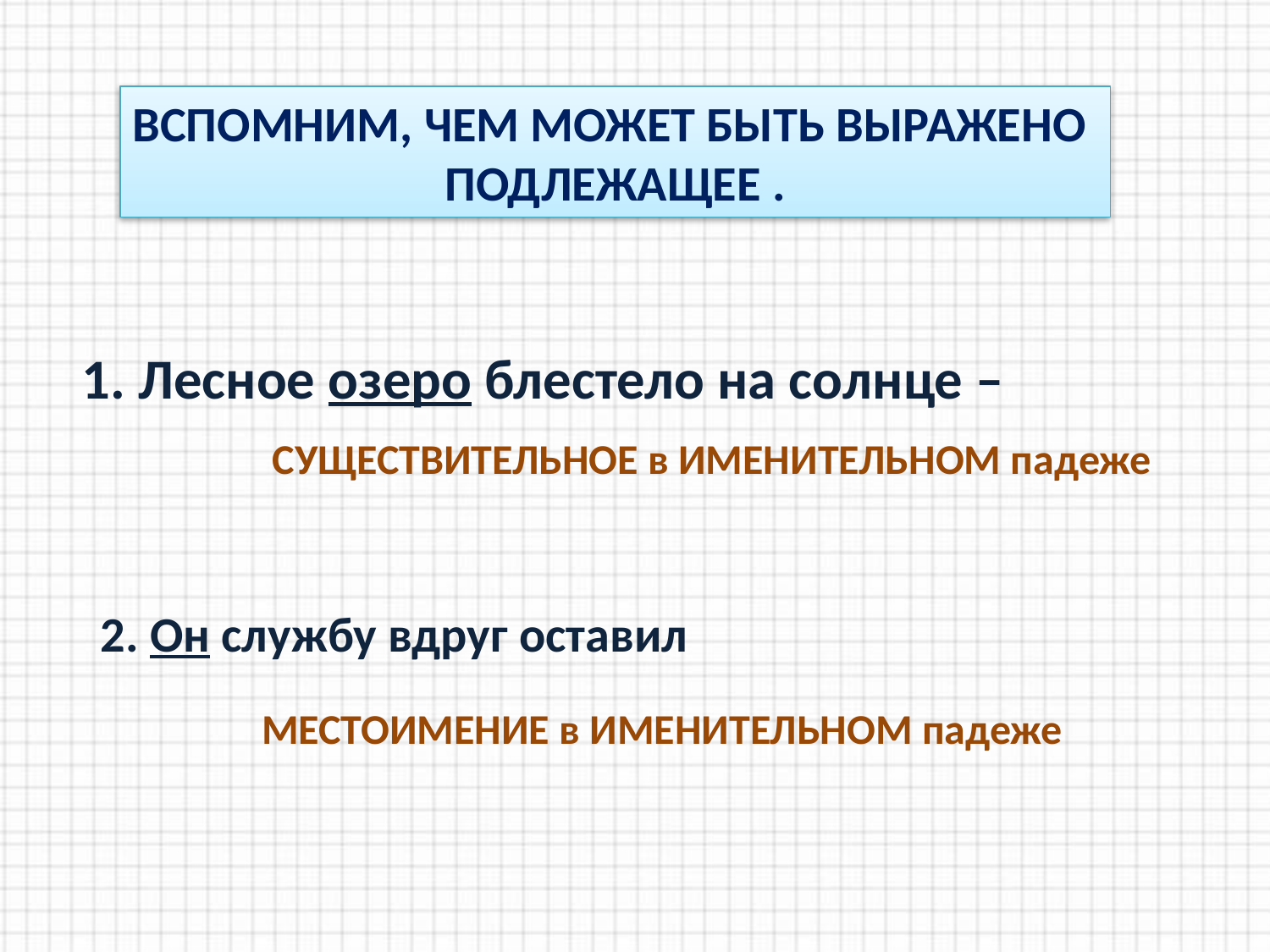

Вспомним, чем может быть выражено
подлежащее .
1. Лесное озеро блестело на солнце –
СУЩЕСТВИТЕЛЬНОЕ в ИМЕНИТЕЛЬНОМ падеже

2. Он службу вдруг оставил
МЕСТОИМЕНИЕ в ИМЕНИТЕЛЬНОМ падеже